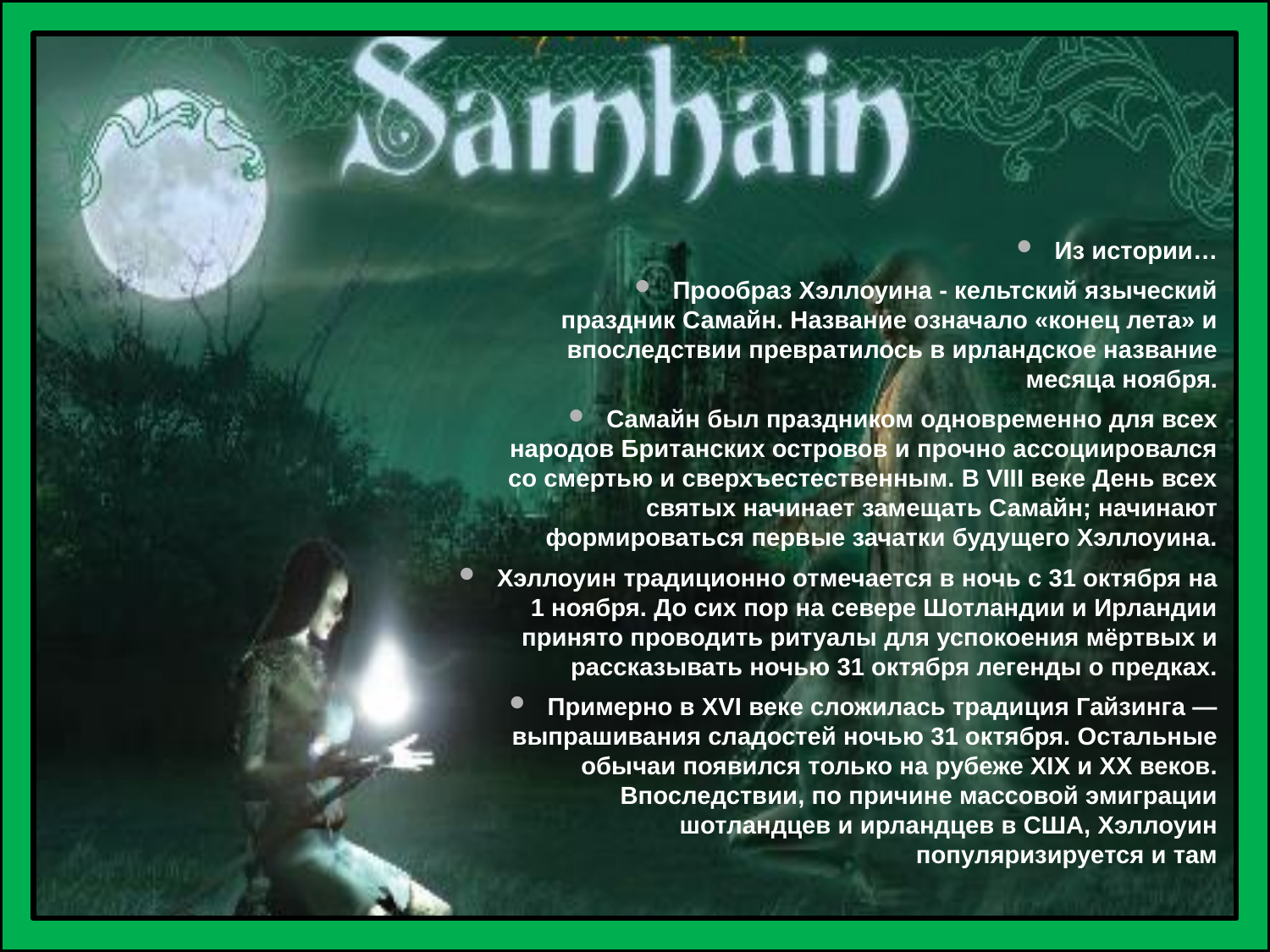

Из истории…
Прообраз Хэллоуина - кельтский языческий праздник Самайн. Название означало «конец лета» и впоследствии превратилось в ирландское название месяца ноября.
Самайн был праздником одновременно для всех народов Британских островов и прочно ассоциировался со смертью и сверхъестественным. В VIII веке День всех святых начинает замещать Самайн; начинают формироваться первые зачатки будущего Хэллоуина.
Хэллоуин традиционно отмечается в ночь с 31 октября на 1 ноября. До сих пор на севере Шотландии и Ирландии принято проводить ритуалы для успокоения мёртвых и рассказывать ночью 31 октября легенды о предках.
Примерно в XVI веке сложилась традиция Гайзинга — выпрашивания сладостей ночью 31 октября. Остальные обычаи появился только на рубеже XIX и XX веков. Впоследствии, по причине массовой эмиграции шотландцев и ирландцев в США, Хэллоуин популяризируется и там